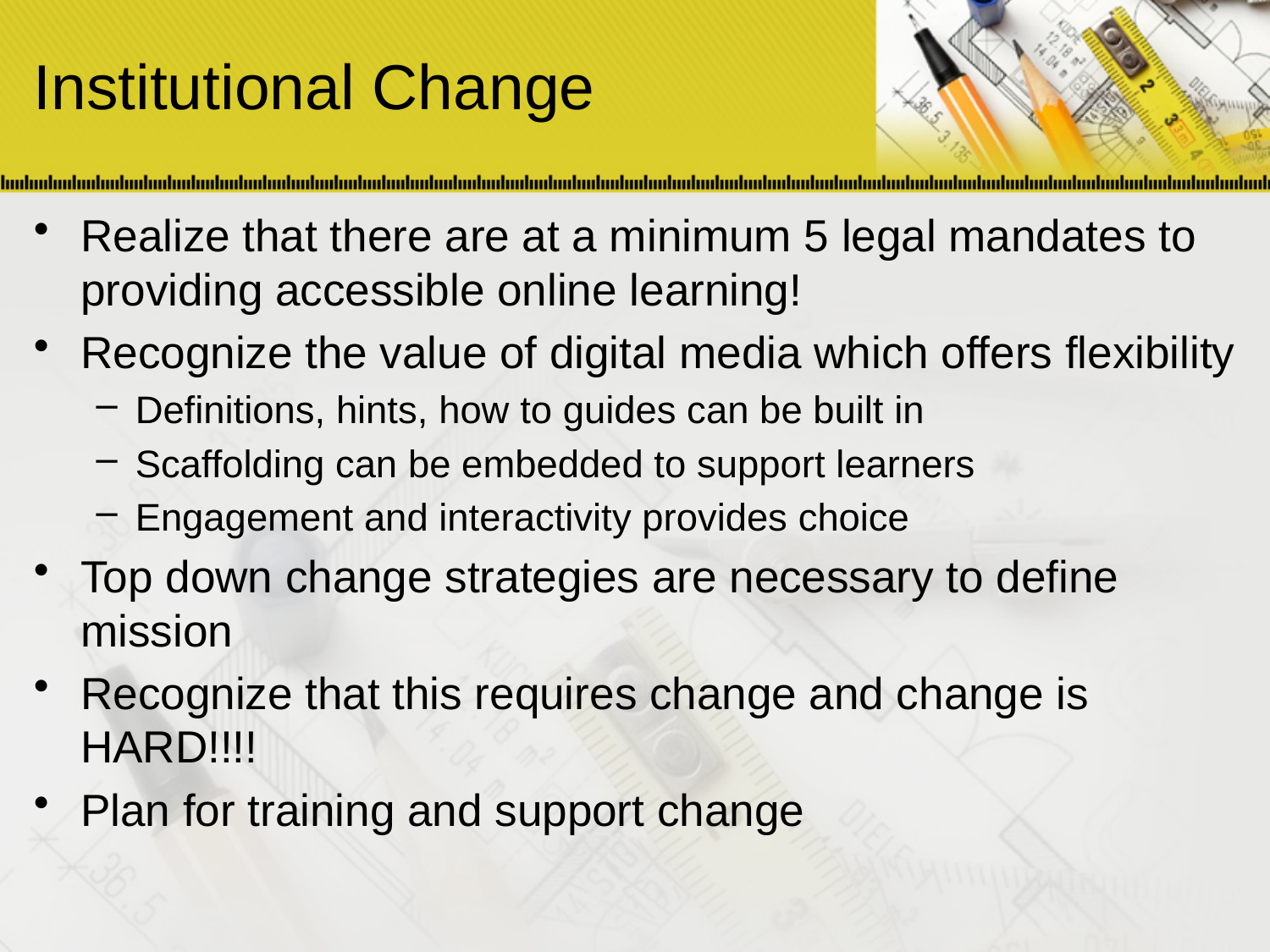

# Institutional Change
Realize that there are at a minimum 5 legal mandates to providing accessible online learning!
Recognize the value of digital media which offers flexibility
Definitions, hints, how to guides can be built in
Scaffolding can be embedded to support learners
Engagement and interactivity provides choice
Top down change strategies are necessary to define mission
Recognize that this requires change and change is HARD!!!!
Plan for training and support change